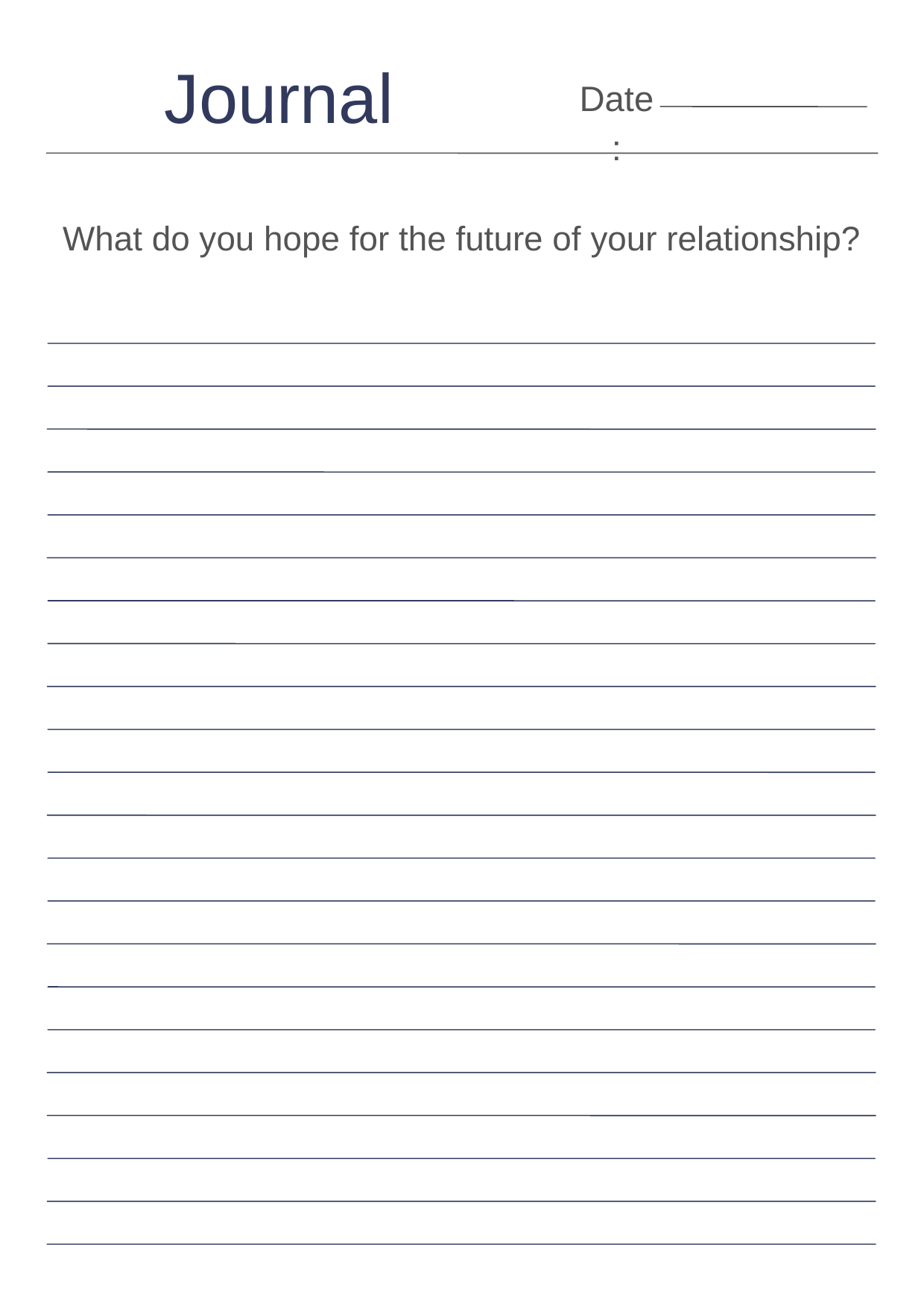

Journal
Date:

What do you hope for the future of your relationship?